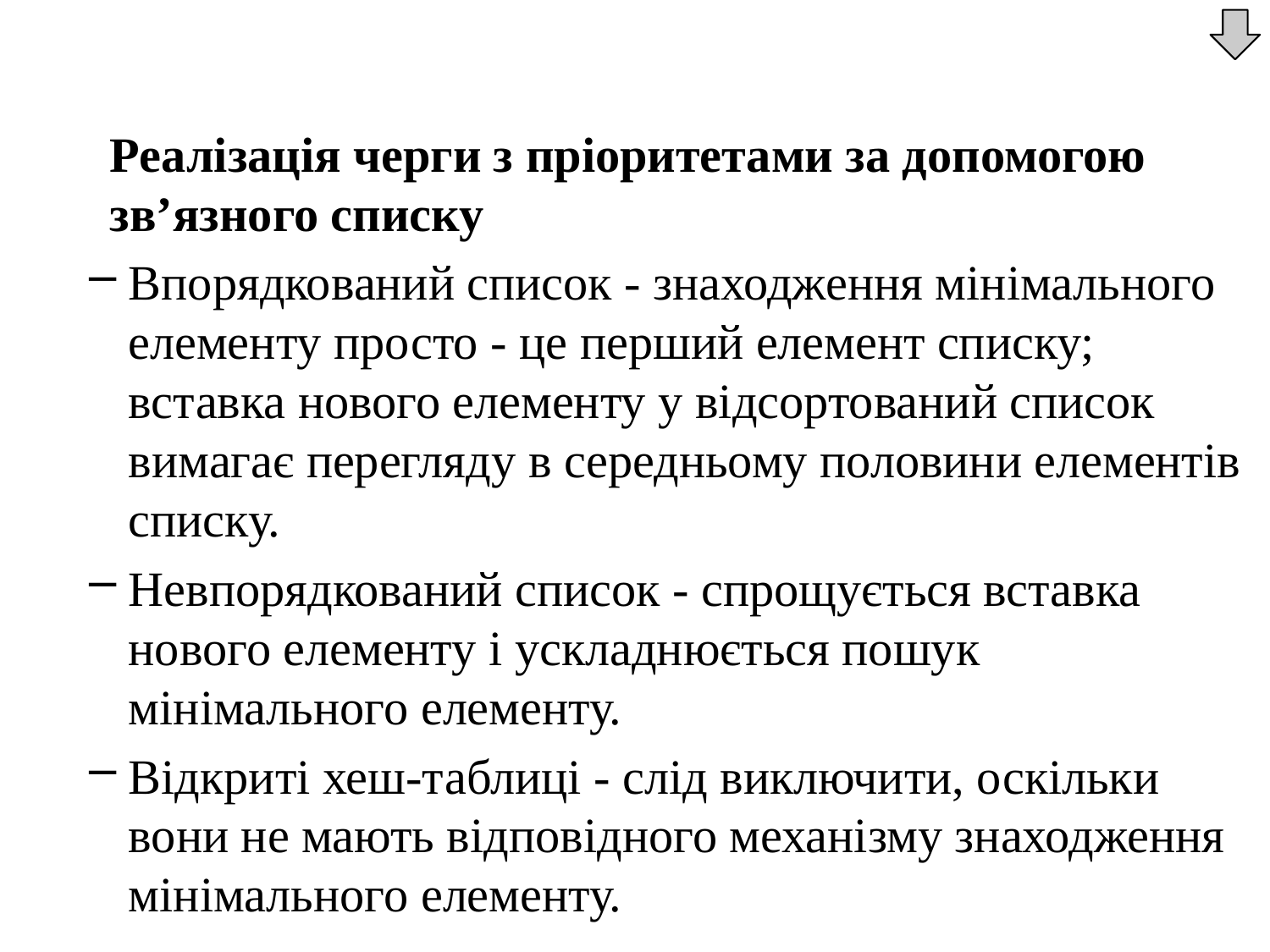

Реалізація черги з пріоритетами за допомогою зв’язного списку
Впорядкований список - знаходження мінімального елементу просто - це перший елемент списку; вставка нового елементу у відсортований список вимагає перегляду в середньому половини елементів списку.
Невпорядкований список - спрощується вставка нового елементу і ускладнюється пошук мінімального елементу.
Відкриті хеш-таблиці - слід виключити, оскільки вони не мають відповідного механізму знаходження мінімального елементу.